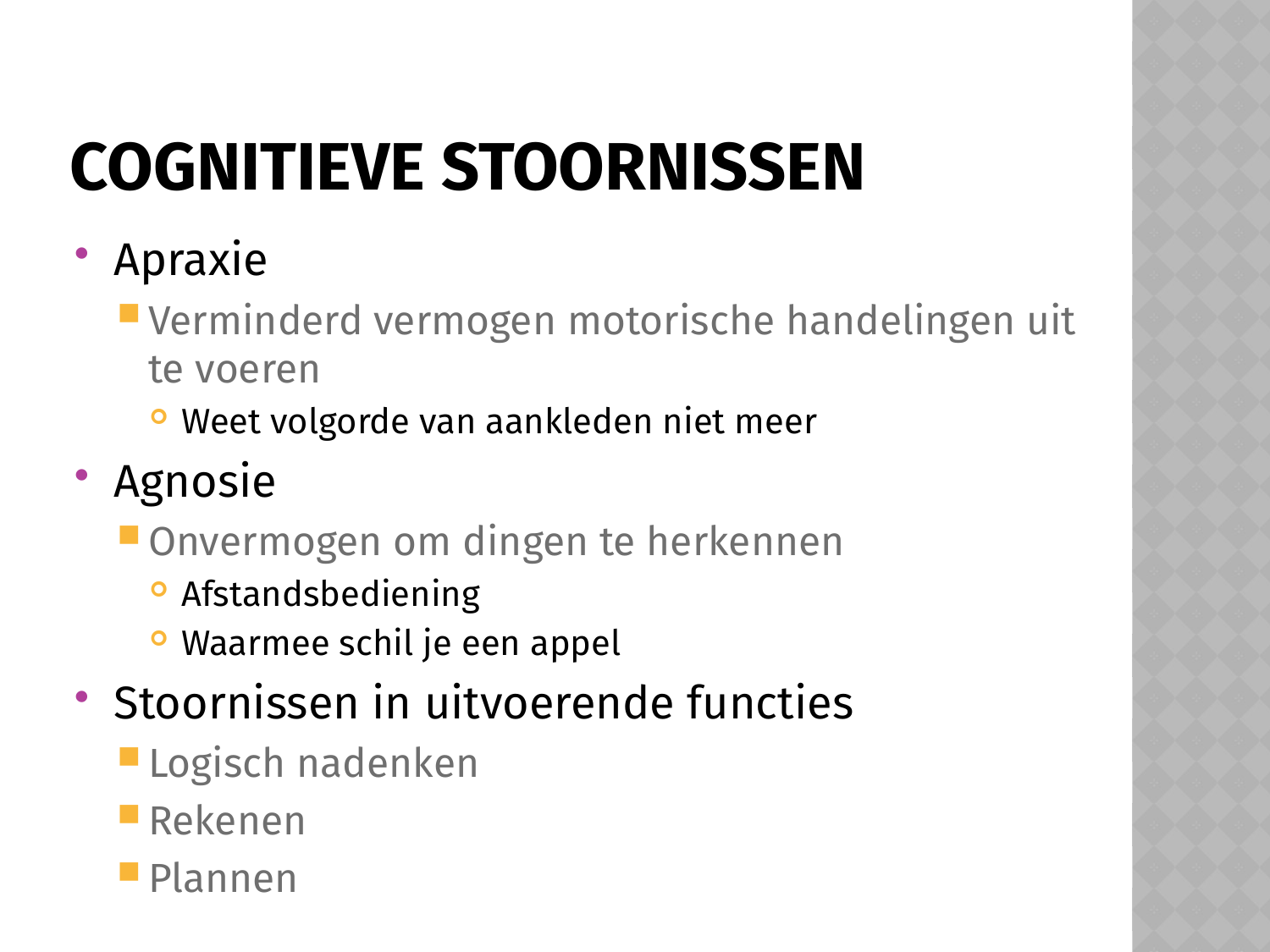

# Cognitieve stoornissen
Apraxie
Verminderd vermogen motorische handelingen uit te voeren
Weet volgorde van aankleden niet meer
Agnosie
Onvermogen om dingen te herkennen
Afstandsbediening
Waarmee schil je een appel
Stoornissen in uitvoerende functies
Logisch nadenken
Rekenen
Plannen